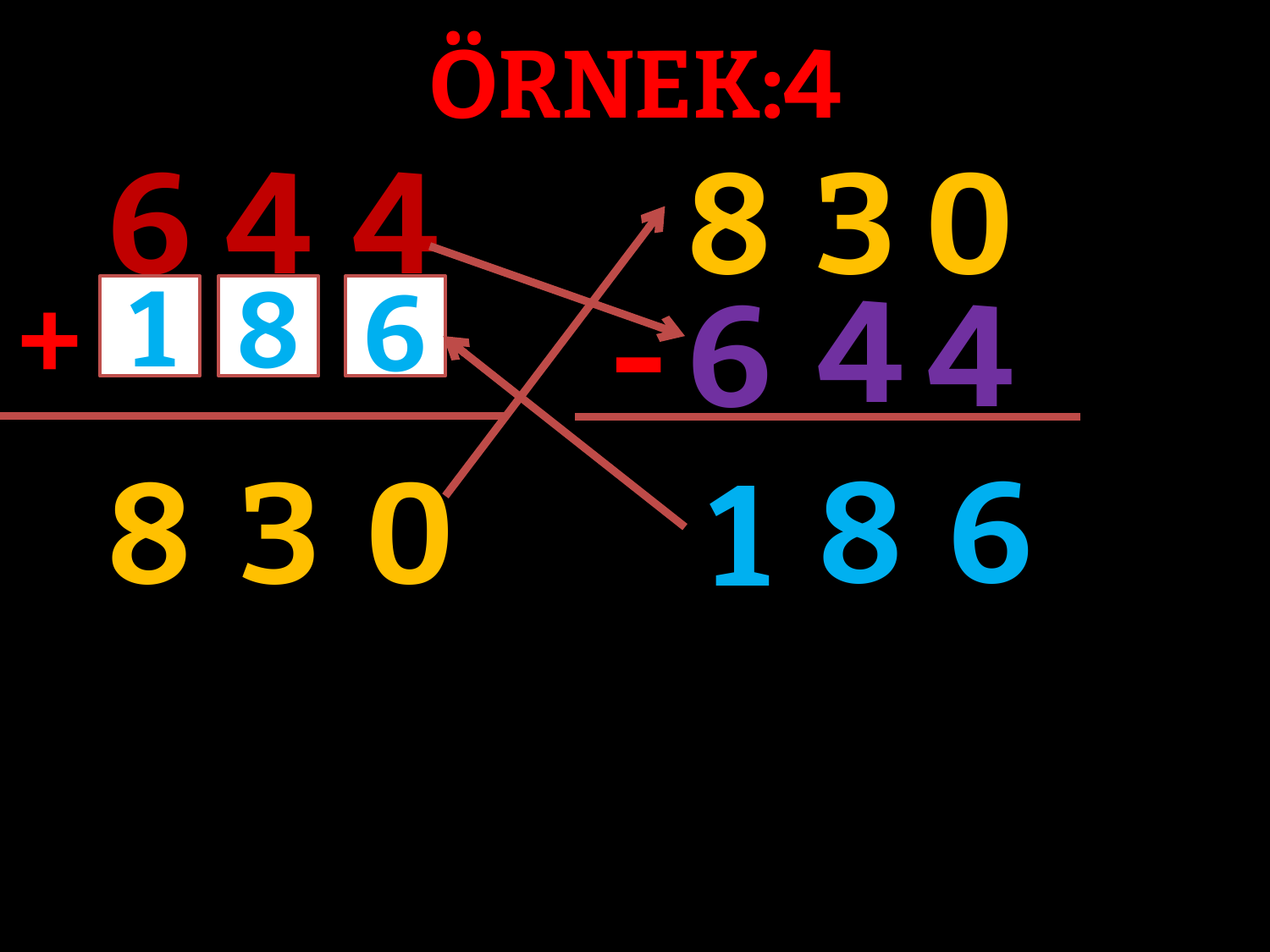

ÖRNEK:4
0
3
8
4
6
4
1
4
8
6
+
6
-
4

8
6
0
8
3
1